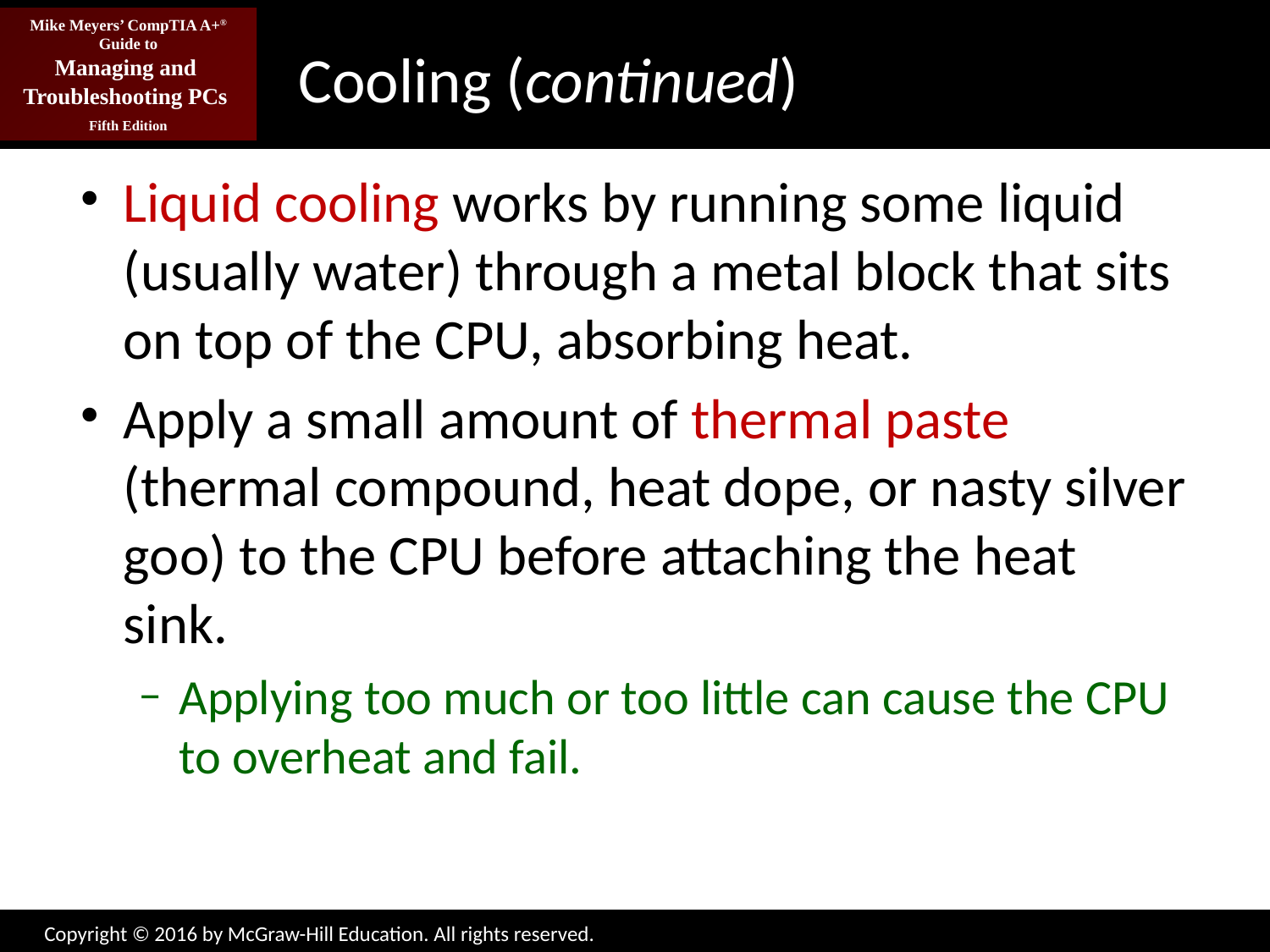

# Cooling (continued)
Liquid cooling works by running some liquid (usually water) through a metal block that sits on top of the CPU, absorbing heat.
Apply a small amount of thermal paste (thermal compound, heat dope, or nasty silver goo) to the CPU before attaching the heat sink.
Applying too much or too little can cause the CPU to overheat and fail.